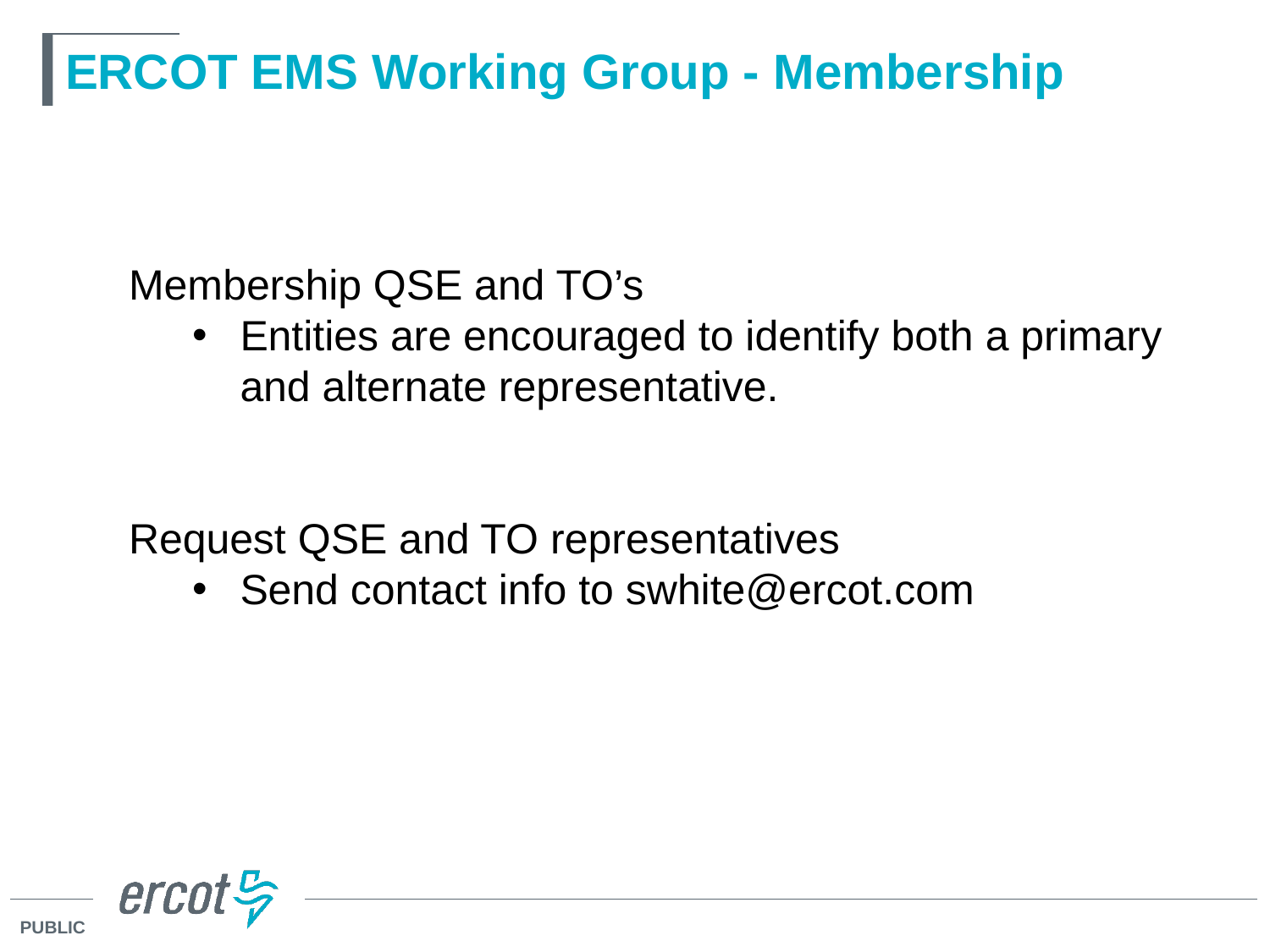

# ERCOT EMS Working Group - Membership

Membership QSE and TO’s
Entities are encouraged to identify both a primary and alternate representative.

Request QSE and TO representatives
Send contact info to swhite@ercot.com